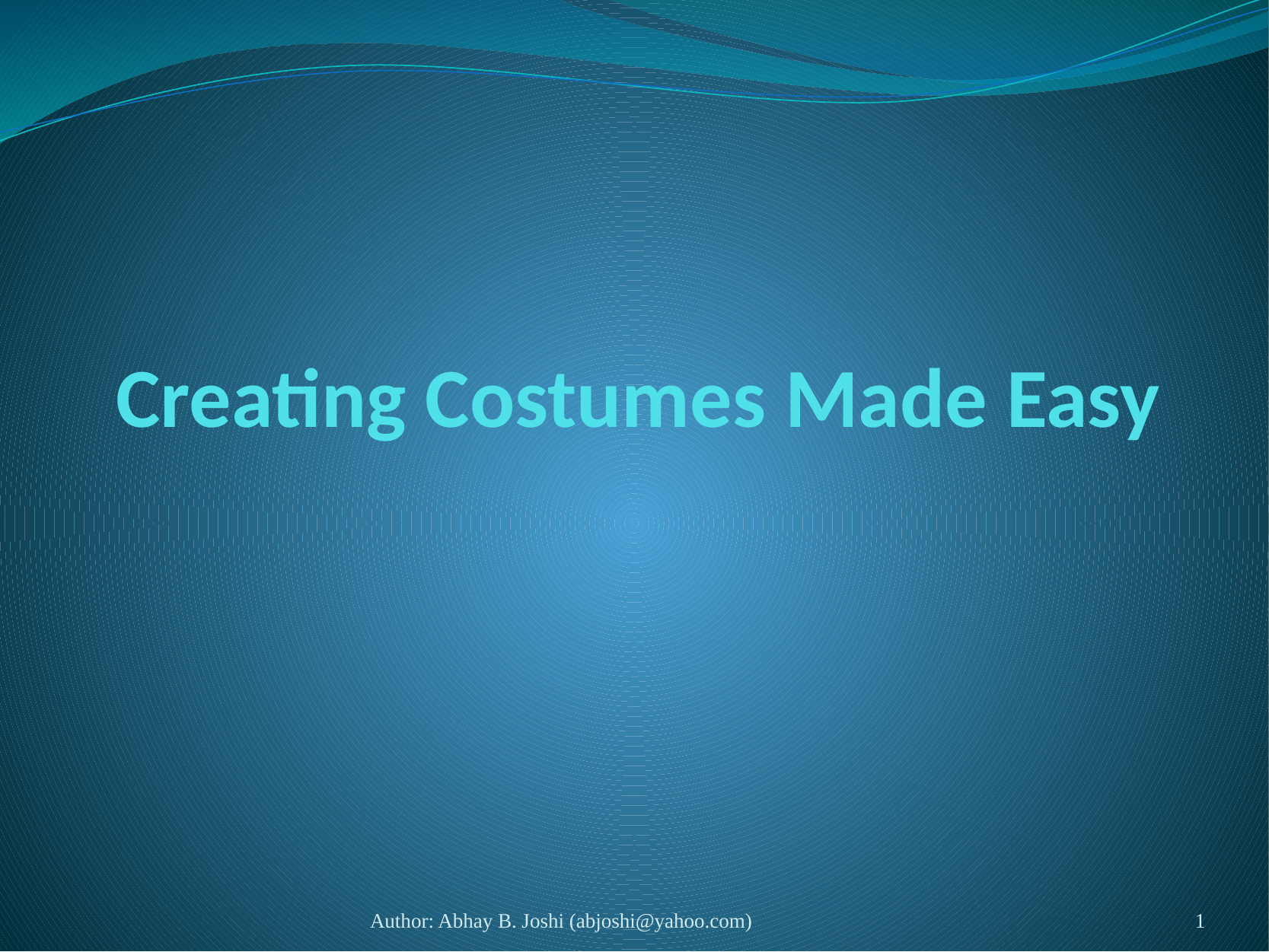

# Creating Costumes Made Easy

Author: Abhay B. Joshi (abjoshi@yahoo.com)
1